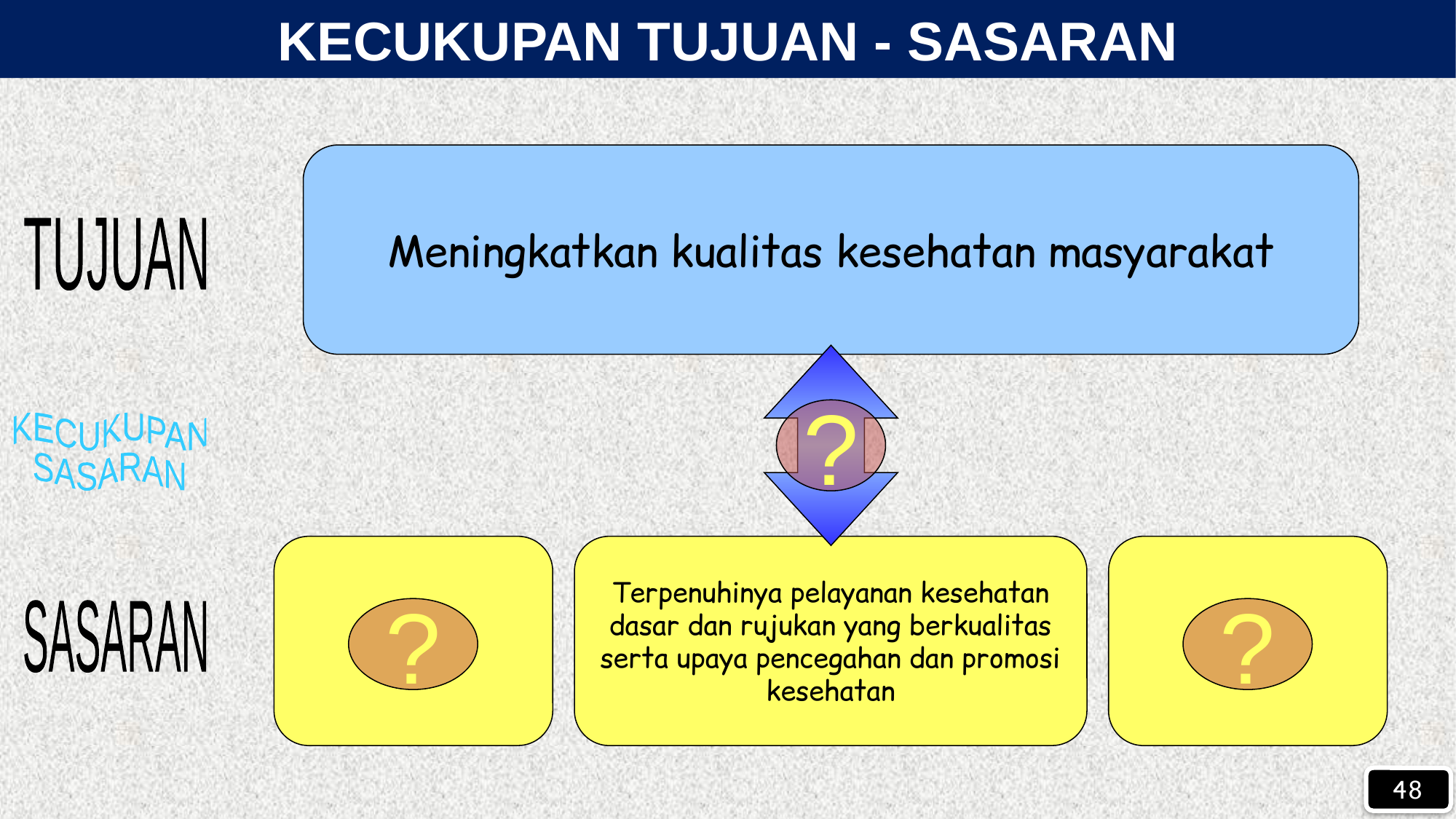

KECUKUPAN TUJUAN - SASARAN
Meningkatkan kualitas kesehatan masyarakat
TUJUAN

?
KECUKUPAN
SASARAN

Terpenuhinya pelayanan kesehatan dasar dan rujukan yang berkualitas serta upaya pencegahan dan promosi kesehatan

?
?
SASARAN
48